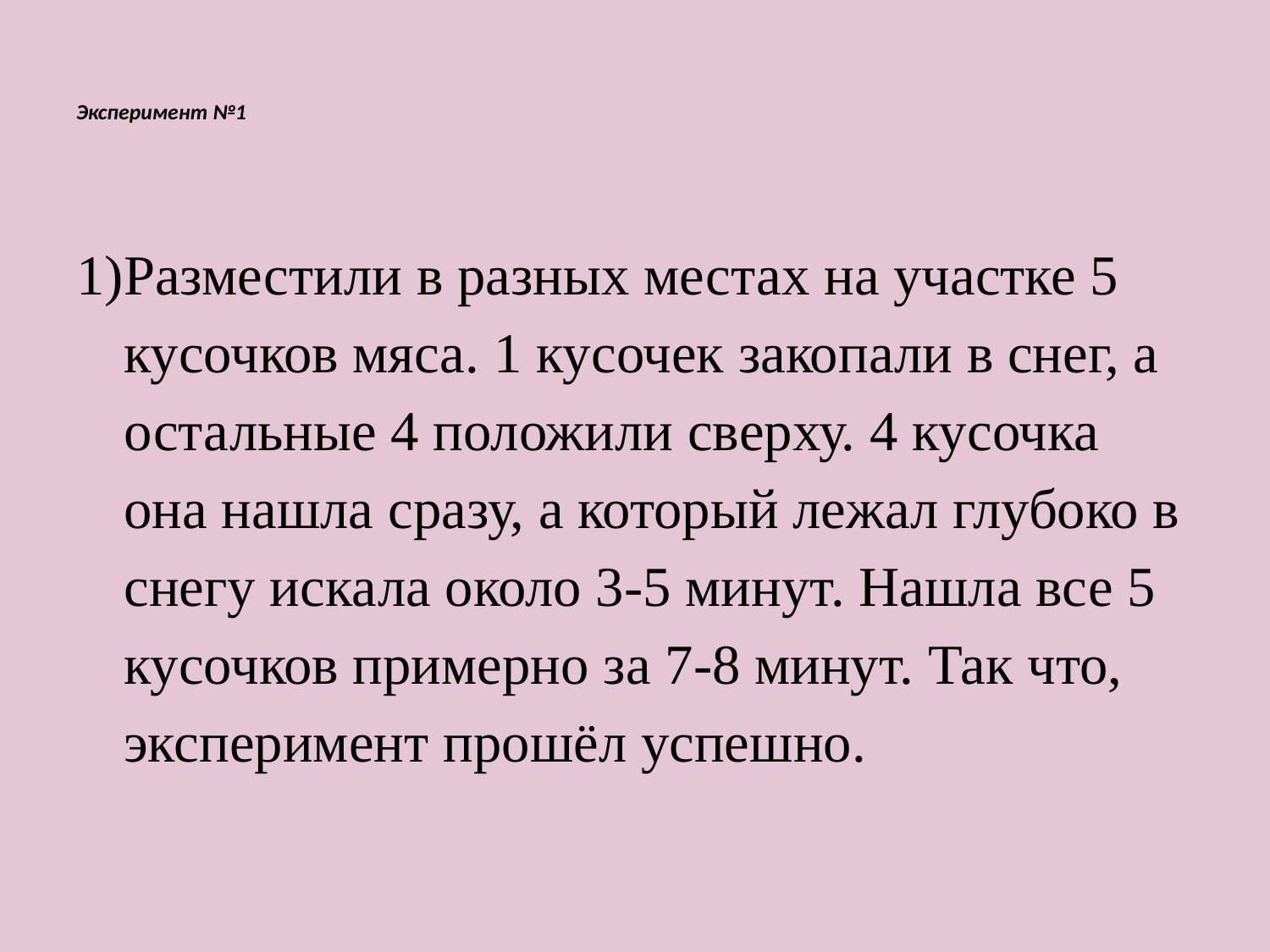

# Эксперимент №1
Разместили в разных местах на участке 5 кусочков мяса. 1 кусочек закопали в снег, а остальные 4 положили сверху. 4 кусочка она нашла сразу, а который лежал глубоко в снегу искала около 3-5 минут. Нашла все 5 кусочков примерно за 7-8 минут. Так что, эксперимент прошёл успешно.